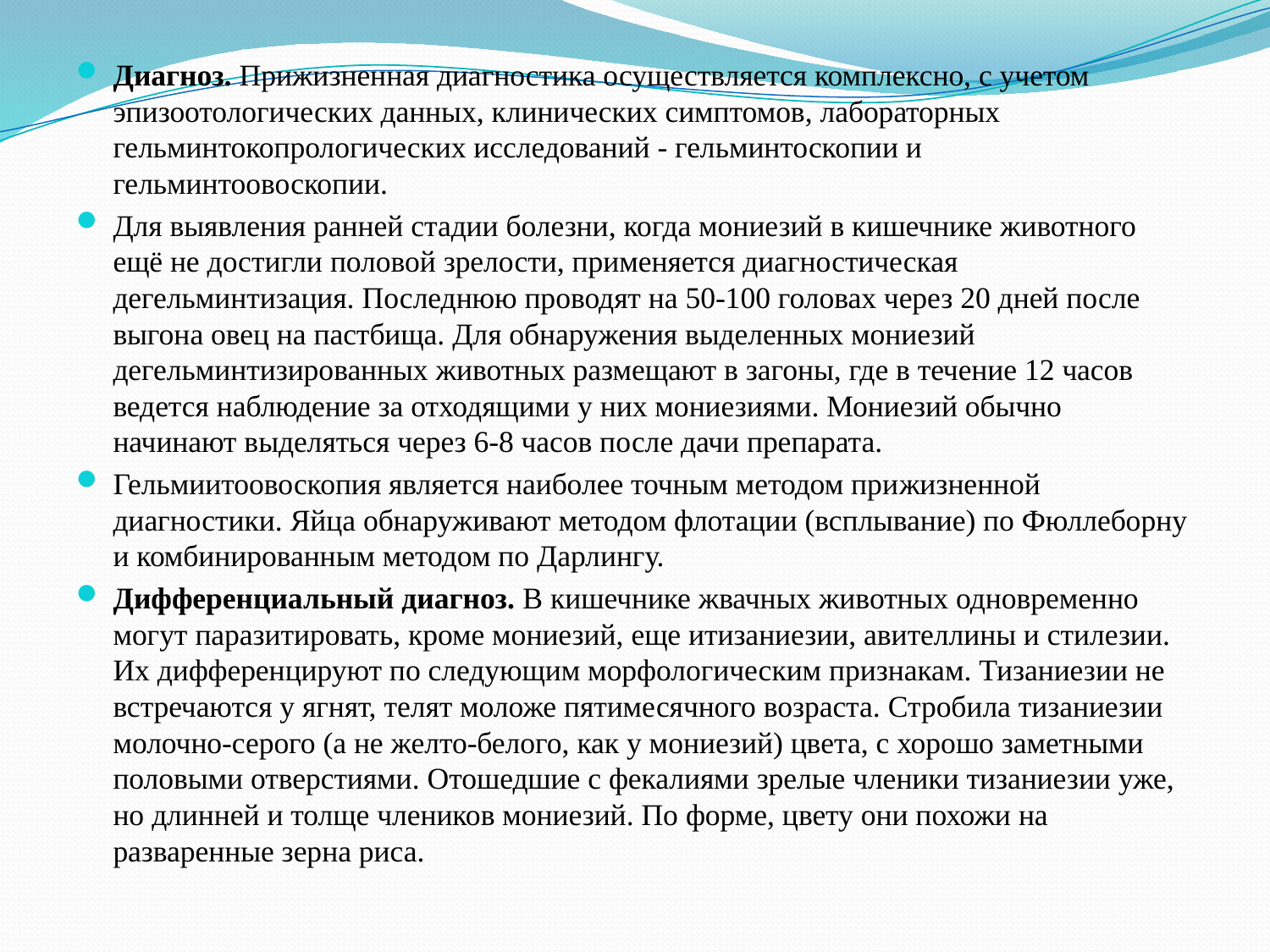

Диагноз. Прижизненная диагностика осуществляется комплексно, с учетом эпизоотологических данных, клинических симптомов, лабораторных гельминтокопрологических исследований - гельминтоскопии и гельминтоовоскопии.
Для выявления ранней стадии болезни, когда мониезий в кишечнике животного ещё не достигли половой зрелости, применяется диагностическая дегельминтизация. Последнюю проводят на 50-100 головах через 20 дней после выгона овец на пастбища. Для обнаружения выделенных мониезий дегельминтизированных животных размещают в загоны, где в течение 12 часов ведется наблюдение за отходящими у них мониезиями. Мониезий обычно начинают выделяться через 6-8 часов после дачи препарата.
Гельмиитоовоскопия является наиболее точным методом при­жизненной диагностики. Яйца обнаруживают методом флотации (всплывание) по Фюллеборну и комбинированным методом по Дарлингу.
Дифференциальный диагноз. В кишечнике жвачных животных одновременно могут паразитировать, кроме мониезий, еще итизаниезии, авителлины и стилезии. Их дифференцируют по следующим морфологическим признакам. Тизаниезии не встречаются у ягнят, телят моложе пятимесячного возраста. Стробила тизаниезии молочно-серого (а не желто-белого, как у мониезий) цвета, с хорошо заметными половыми отверстиями. Отошедшие с фекалиями зрелые членики тизаниезии уже, но длинней и толще члеников мониезий. По форме, цвету они похожи на разваренные зерна риса.